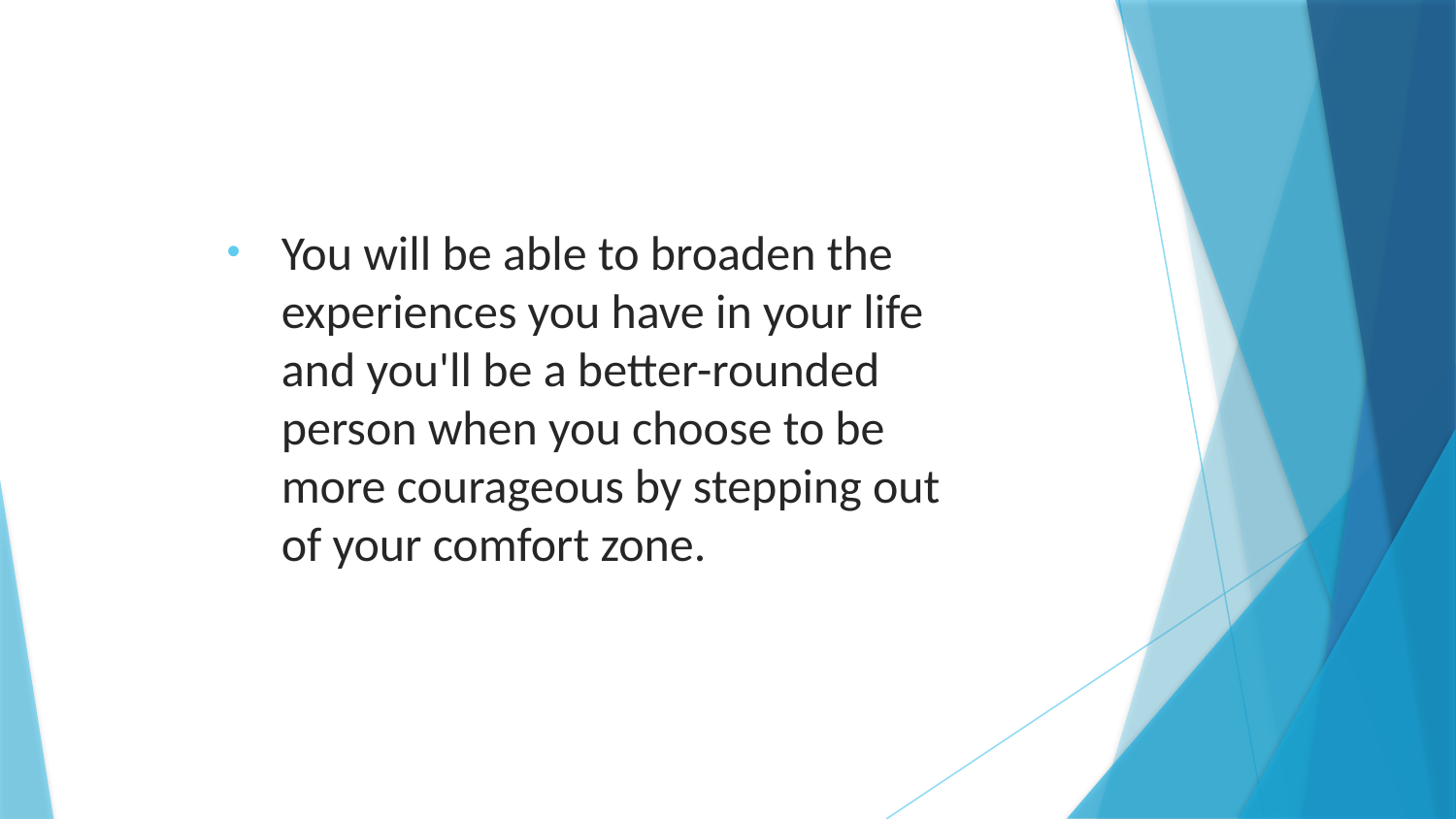

You will be able to broaden the experiences you have in your life and you'll be a better-rounded person when you choose to be more courageous by stepping out of your comfort zone.